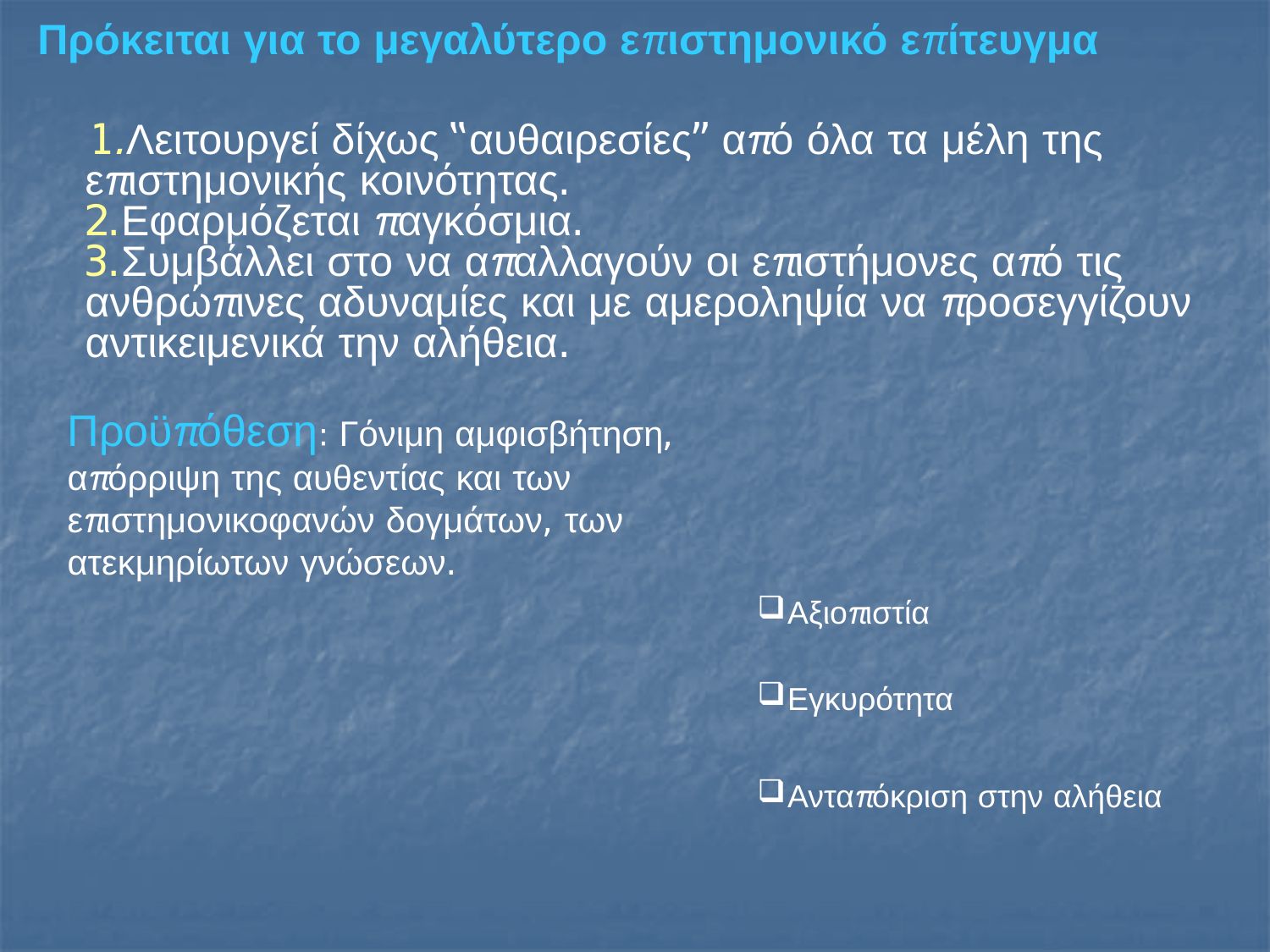

Πρόκειται για το μεγαλύτερο επιστημονικό επίτευγμα
    1.Λειτουργεί δίχως “αυθαιρεσίες” από όλα τα μέλη της επιστημονικής κοινότητας.
2.Εφαρμόζεται παγκόσμια.
3.Συμβάλλει στο να απαλλαγούν οι επιστήμονες από τις ανθρώπινες αδυναμίες και με αμεροληψία να προσεγγίζουν αντικειμενικά την αλήθεια.
Προϋπόθεση: Γόνιμη αμφισβήτηση, απόρριψη της αυθεντίας και των επιστημονικοφανών δογμάτων, των ατεκμηρίωτων γνώσεων.

Αξιοπιστία
Εγκυρότητα

Ανταπόκριση στην αλήθεια